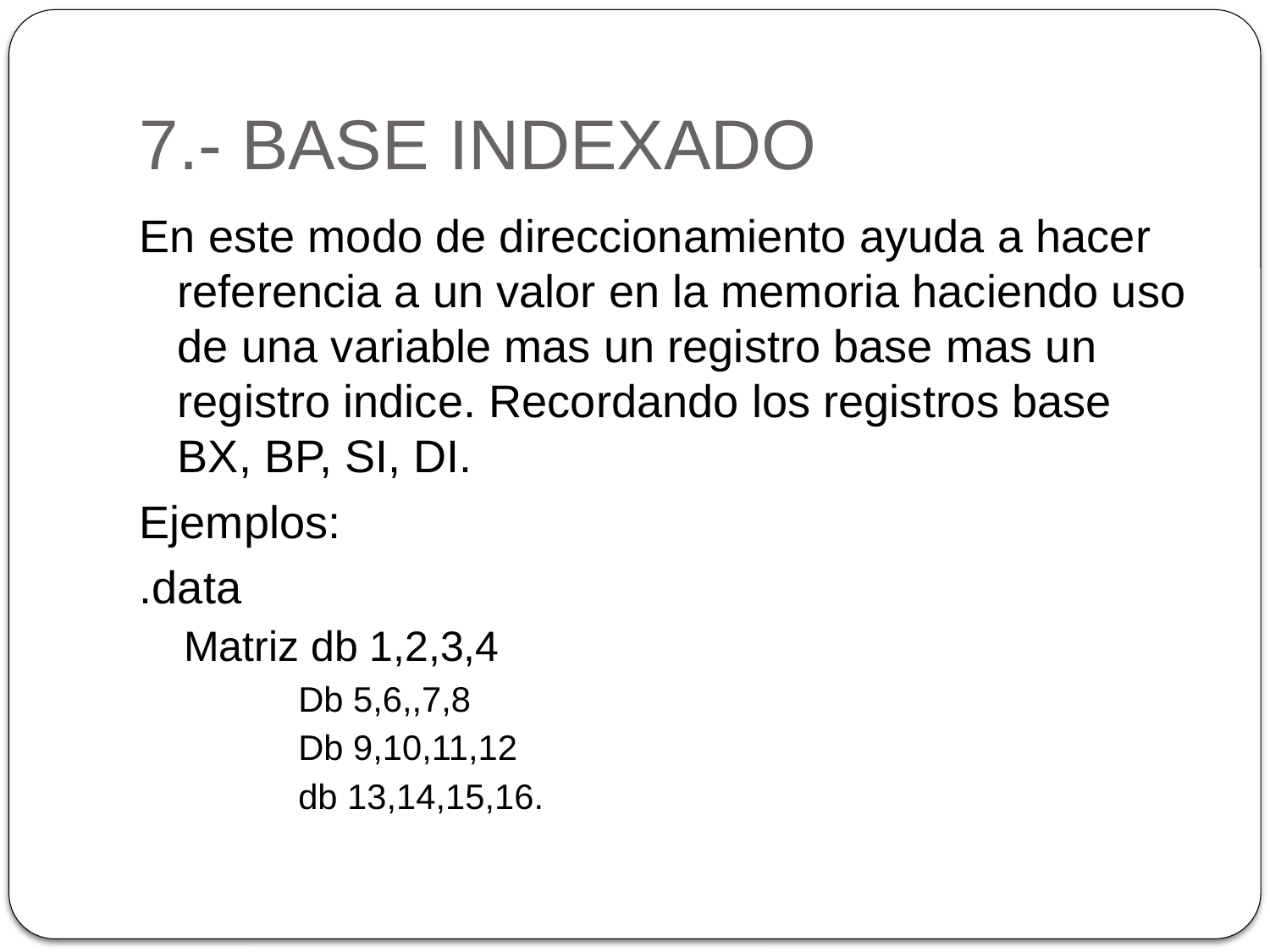

# 7.- BASE INDEXADO
En este modo de direccionamiento ayuda a hacer referencia a un valor en la memoria haciendo uso de una variable mas un registro base mas un registro indice. Recordando los registros base BX, BP, SI, DI.
Ejemplos:
.data
Matriz db 1,2,3,4
Db 5,6,,7,8
Db 9,10,11,12
db 13,14,15,16.